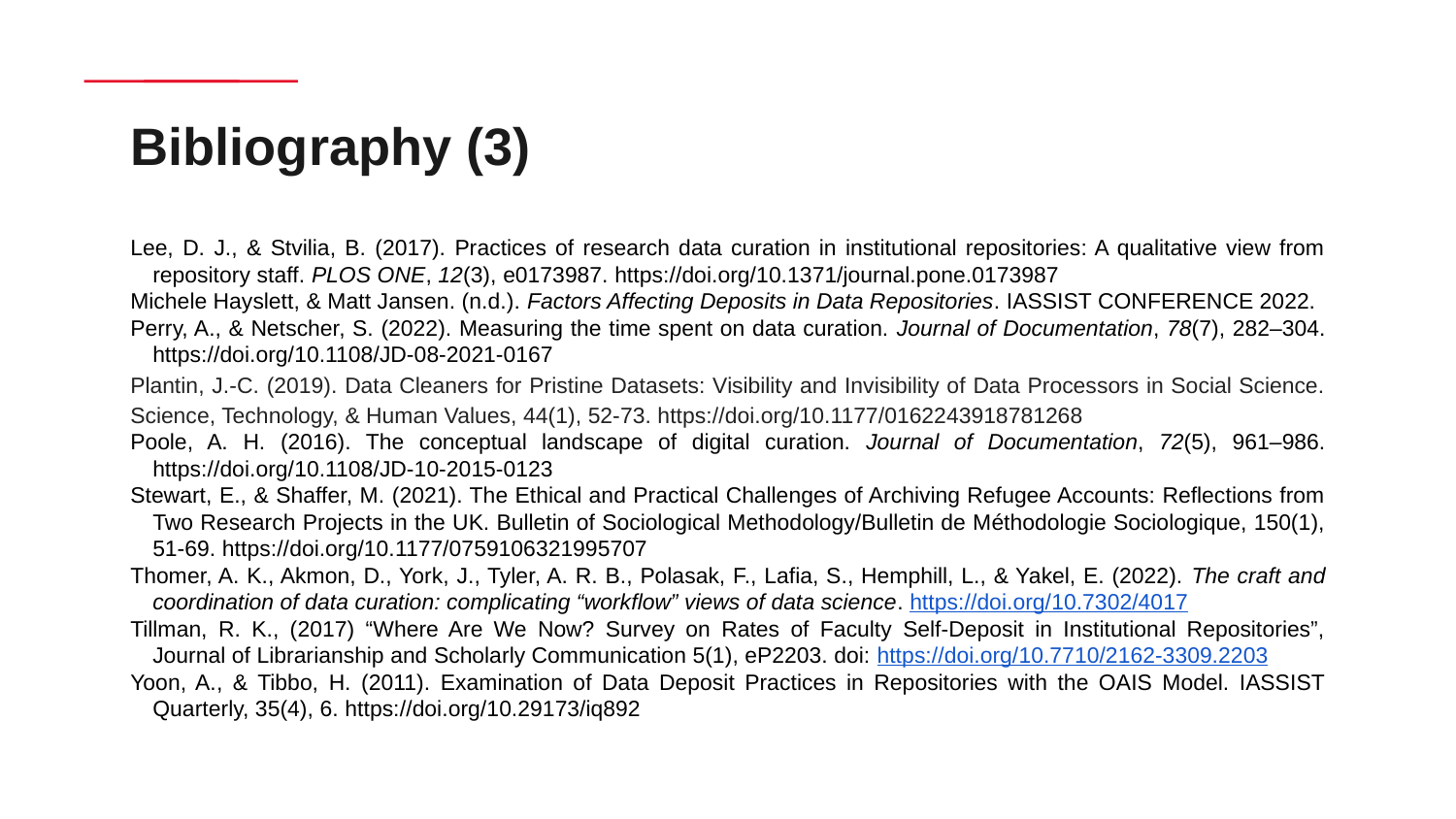

# Bibliography (3)
Lee, D. J., & Stvilia, B. (2017). Practices of research data curation in institutional repositories: A qualitative view from repository staff. PLOS ONE, 12(3), e0173987. https://doi.org/10.1371/journal.pone.0173987
Michele Hayslett, & Matt Jansen. (n.d.). Factors Affecting Deposits in Data Repositories. IASSIST CONFERENCE 2022.
Perry, A., & Netscher, S. (2022). Measuring the time spent on data curation. Journal of Documentation, 78(7), 282–304. https://doi.org/10.1108/JD-08-2021-0167
Plantin, J.-C. (2019). Data Cleaners for Pristine Datasets: Visibility and Invisibility of Data Processors in Social Science. Science, Technology, & Human Values, 44(1), 52-73. https://doi.org/10.1177/0162243918781268
Poole, A. H. (2016). The conceptual landscape of digital curation. Journal of Documentation, 72(5), 961–986. https://doi.org/10.1108/JD-10-2015-0123
Stewart, E., & Shaffer, M. (2021). The Ethical and Practical Challenges of Archiving Refugee Accounts: Reflections from Two Research Projects in the UK. Bulletin of Sociological Methodology/Bulletin de Méthodologie Sociologique, 150(1), 51-69. https://doi.org/10.1177/0759106321995707
Thomer, A. K., Akmon, D., York, J., Tyler, A. R. B., Polasak, F., Lafia, S., Hemphill, L., & Yakel, E. (2022). The craft and coordination of data curation: complicating “workflow” views of data science. https://doi.org/10.7302/4017
Tillman, R. K., (2017) “Where Are We Now? Survey on Rates of Faculty Self-Deposit in Institutional Repositories”, Journal of Librarianship and Scholarly Communication 5(1), eP2203. doi: https://doi.org/10.7710/2162-3309.2203
Yoon, A., & Tibbo, H. (2011). Examination of Data Deposit Practices in Repositories with the OAIS Model. IASSIST Quarterly, 35(4), 6. https://doi.org/10.29173/iq892